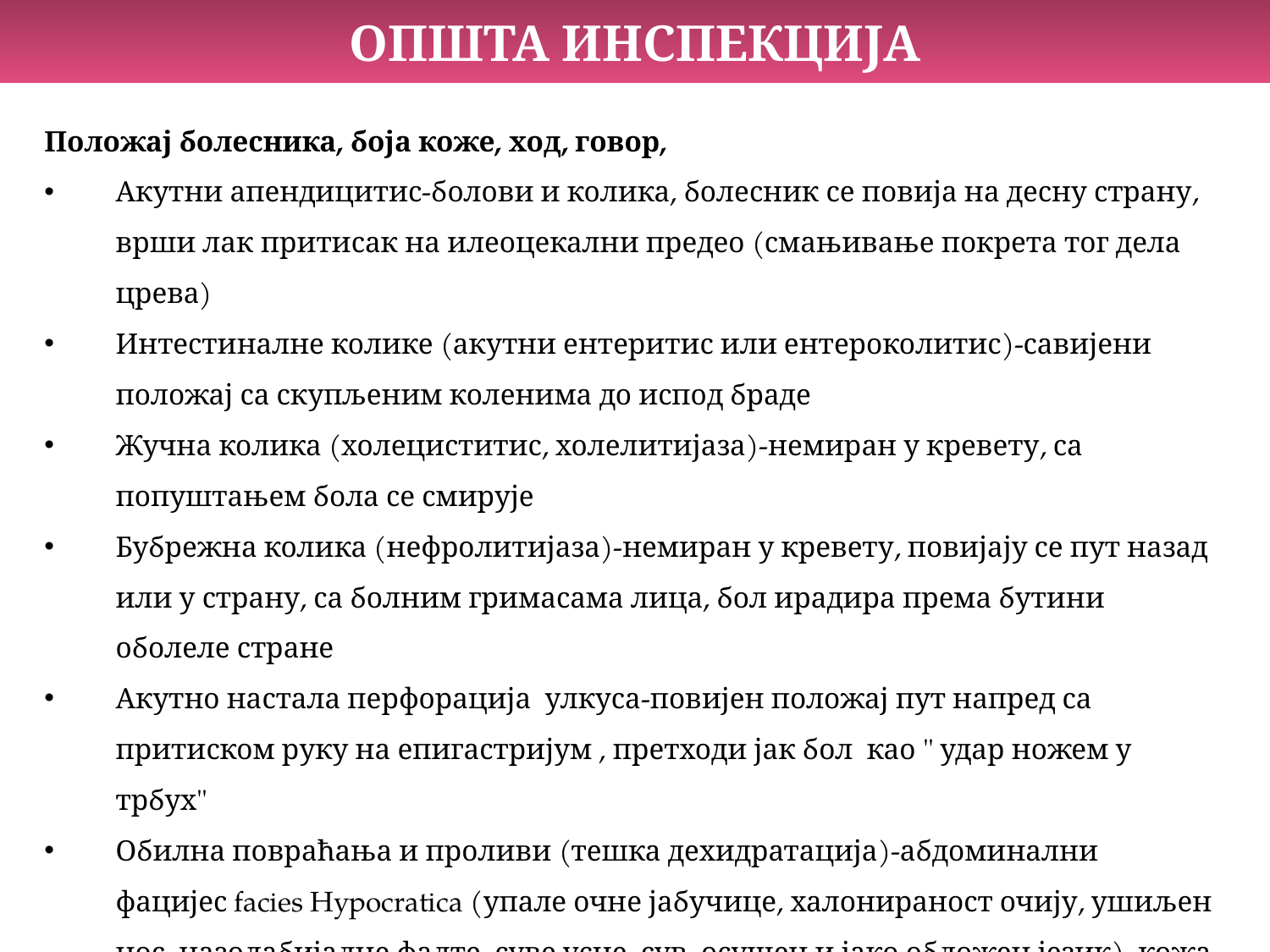

ОПШТА ИНСПЕКЦИЈА
Положај болесника, боја коже, ход, говор,
Акутни апендицитис-болови и колика, болесник се повија на десну страну, врши лак притисак на илеоцекални предео (смањивање покрета тог дела црева)
Интестиналне колике (акутни ентеритис или ентероколитис)-савијени положај са скупљеним коленима до испод браде
Жучна колика (холециститис, холелитијаза)-немиран у кревету, са попуштањем бола се смирује
Бубрежна колика (нефролитијаза)-немиран у кревету, повијају се пут назад или у страну, са болним гримасама лица, бол ирадира према бутини оболеле стране
Акутно настала перфорација  улкуса-повијен положај пут напред са притиском руку на епигастријум , претходи јак бол  као " удар ножем у трбух"
Обилна повраћања и проливи (тешка дехидратација)-абдоминални фацијес facies Hypocratica (упале очне јабучице, халонираност очију, ушиљен нос, назолабијалне фалте, суве усне, сув, осушен и јако обложен језик), кожа сува, смежурана, без тургора